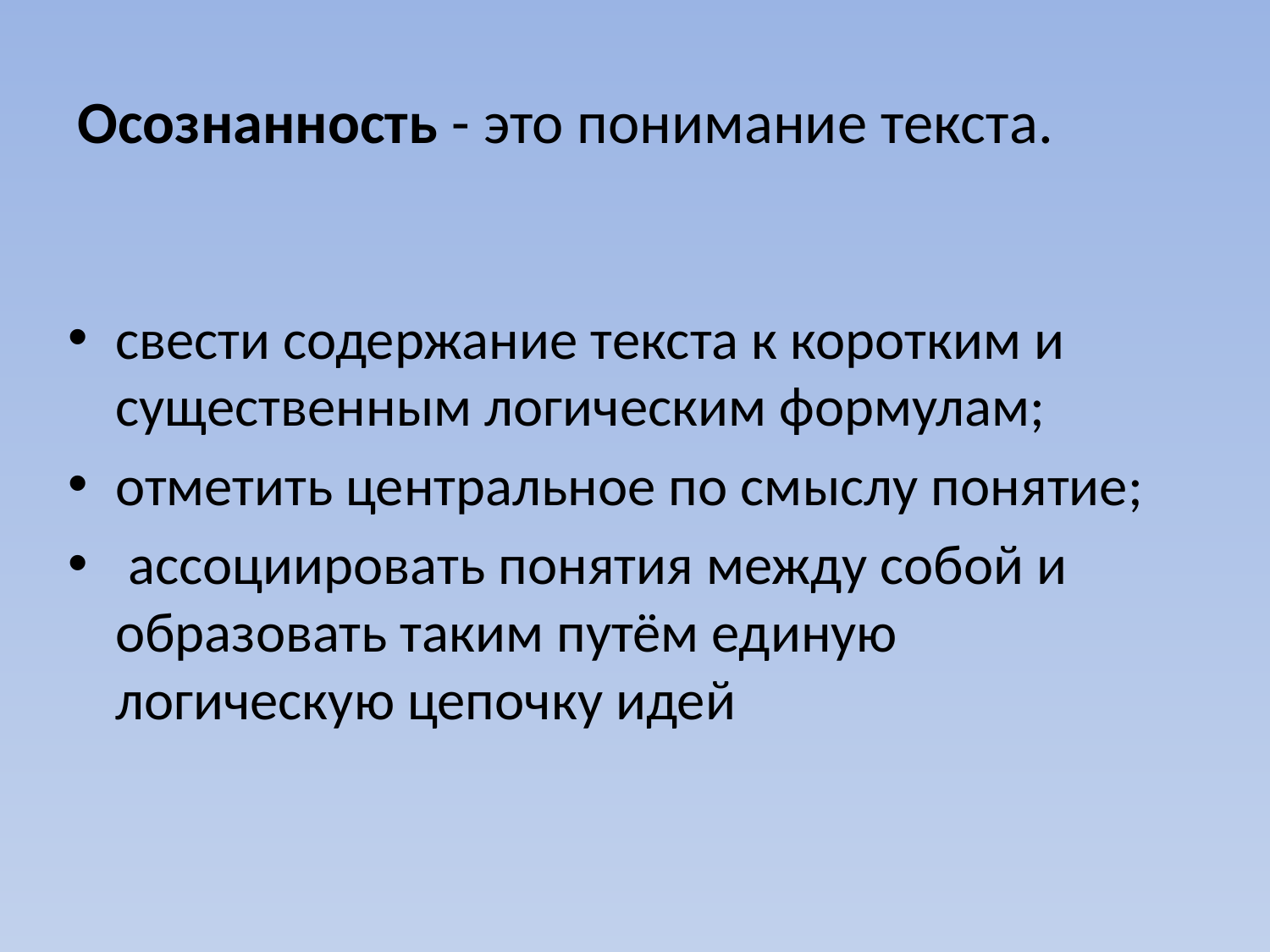

# Осознанность - это понимание текс­та.
свести содержание текс­та к коротким и существенным логическим формулам;
отметить центральное по смыслу понятие;
 ас­социировать понятия между собой и образовать таким путём единую логическую цепочку идей